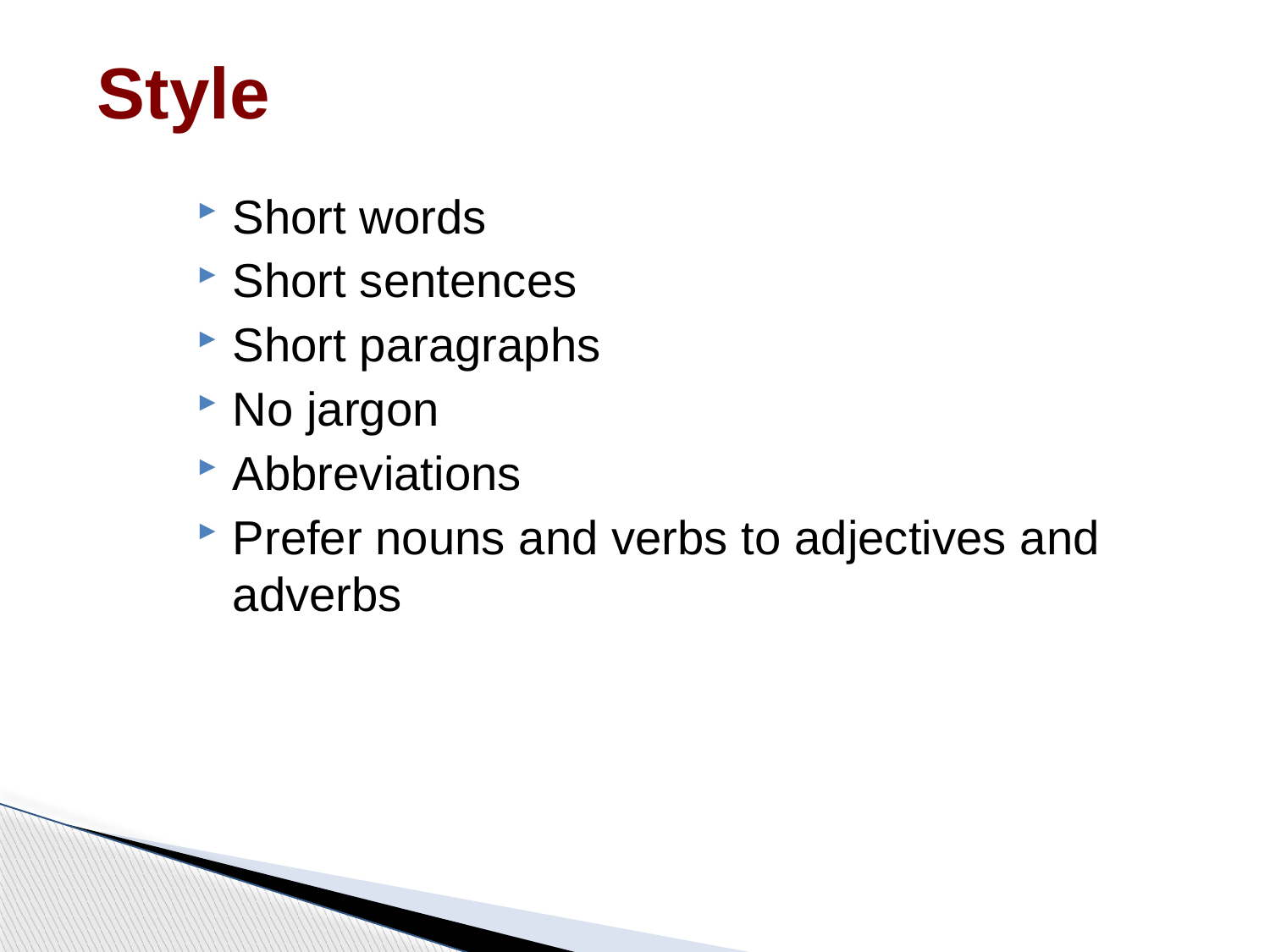

# Style
Short words
Short sentences
Short paragraphs
No jargon
Abbreviations
Prefer nouns and verbs to adjectives and adverbs